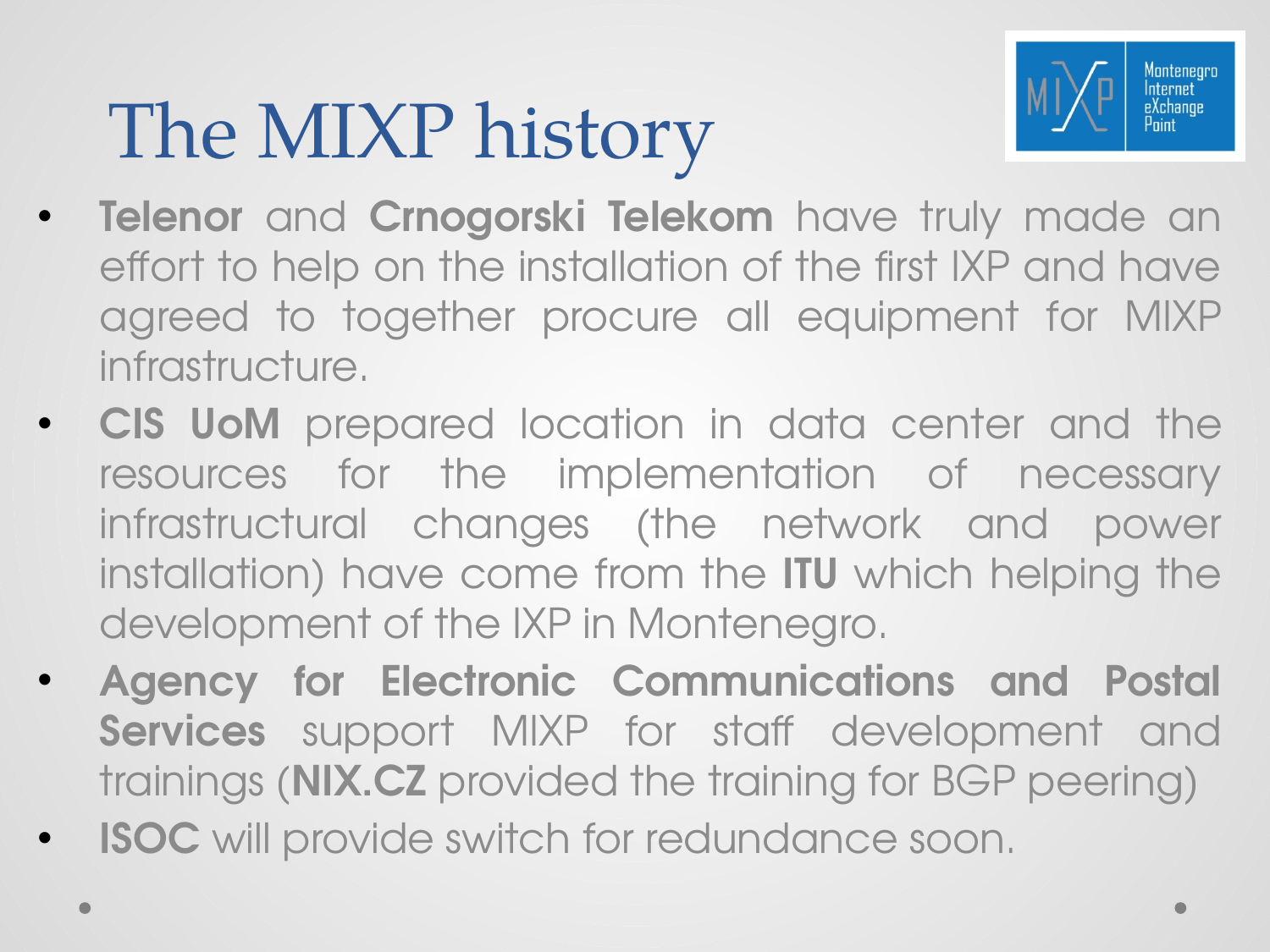

# The MIXP history
Telenor and Crnogorski Telekom have truly made an effort to help on the installation of the first IXP and have agreed to together procure all equipment for MIXP infrastructure.
CIS UoM prepared location in data center and the resources for the implementation of necessary infrastructural changes (the network and power installation) have come from the ITU which helping the development of the IXP in Montenegro.
Agency for Electronic Communications and Postal Services support MIXP for staff development and trainings (NIX.CZ provided the training for BGP peering)
ISOC will provide switch for redundance soon.